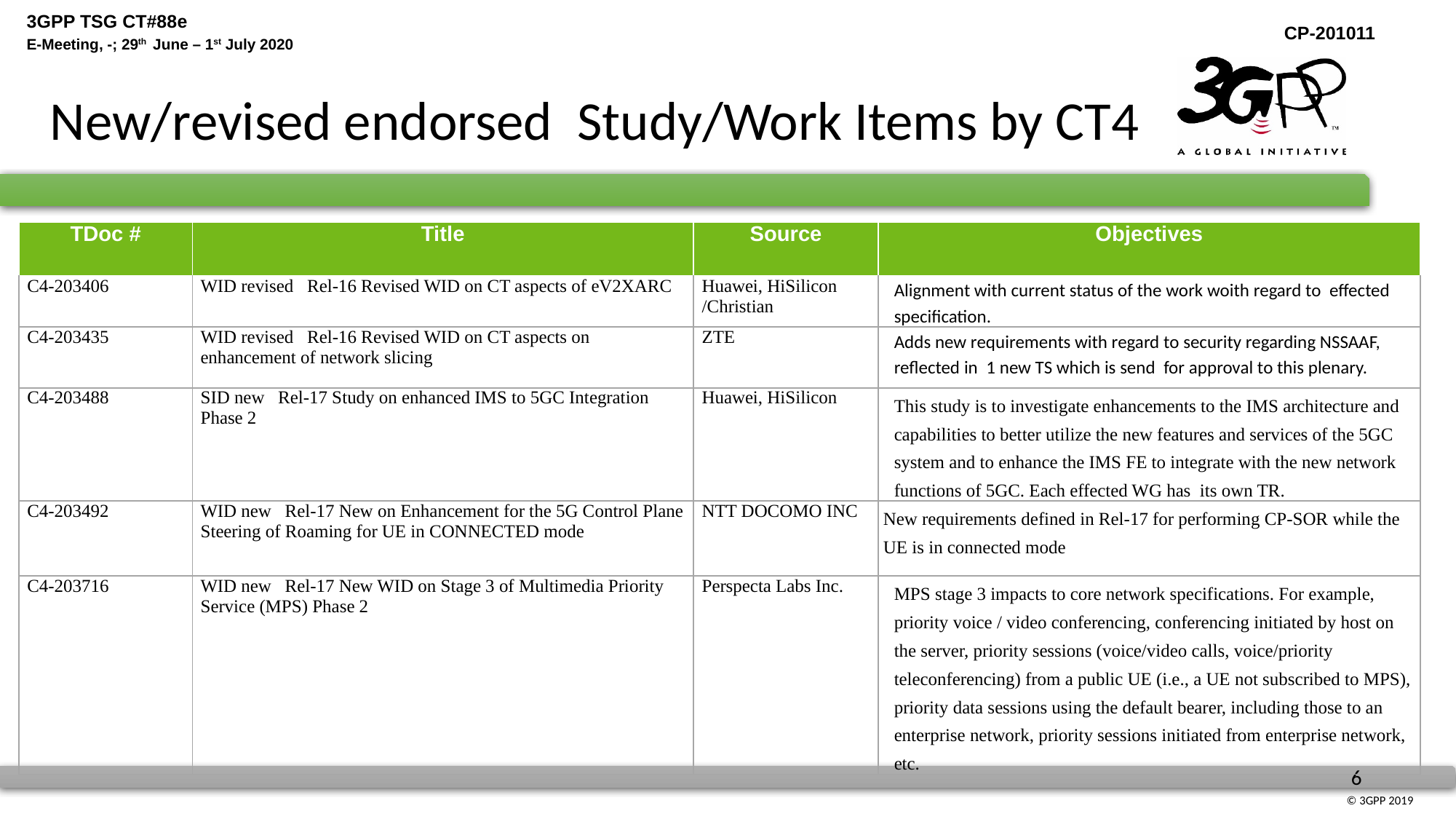

# New/revised endorsed  Study/Work Items by CT4
| TDoc # | Title | Source | Objectives |
| --- | --- | --- | --- |
| C4-203406 | WID revised Rel-16 Revised WID on CT aspects of eV2XARC | Huawei, HiSilicon /Christian | Alignment with current status of the work woith regard to effected specification. |
| C4-203435 | WID revised Rel-16 Revised WID on CT aspects on enhancement of network slicing | ZTE | Adds new requirements with regard to security regarding NSSAAF, reflected in 1 new TS which is send for approval to this plenary. |
| C4-203488 | SID new Rel-17 Study on enhanced IMS to 5GC Integration Phase 2 | Huawei, HiSilicon | This study is to investigate enhancements to the IMS architecture and capabilities to better utilize the new features and services of the 5GC system and to enhance the IMS FE to integrate with the new network functions of 5GC. Each effected WG has its own TR. |
| C4-203492 | WID new Rel-17 New on Enhancement for the 5G Control Plane Steering of Roaming for UE in CONNECTED mode | NTT DOCOMO INC | New requirements defined in Rel-17 for performing CP-SOR while the UE is in connected mode |
| C4-203716 | WID new Rel-17 New WID on Stage 3 of Multimedia Priority Service (MPS) Phase 2 | Perspecta Labs Inc. | MPS stage 3 impacts to core network specifications. For example, priority voice / video conferencing, conferencing initiated by host on the server, priority sessions (voice/video calls, voice/priority teleconferencing) from a public UE (i.e., a UE not subscribed to MPS), priority data sessions using the default bearer, including those to an enterprise network, priority sessions initiated from enterprise network, etc. |